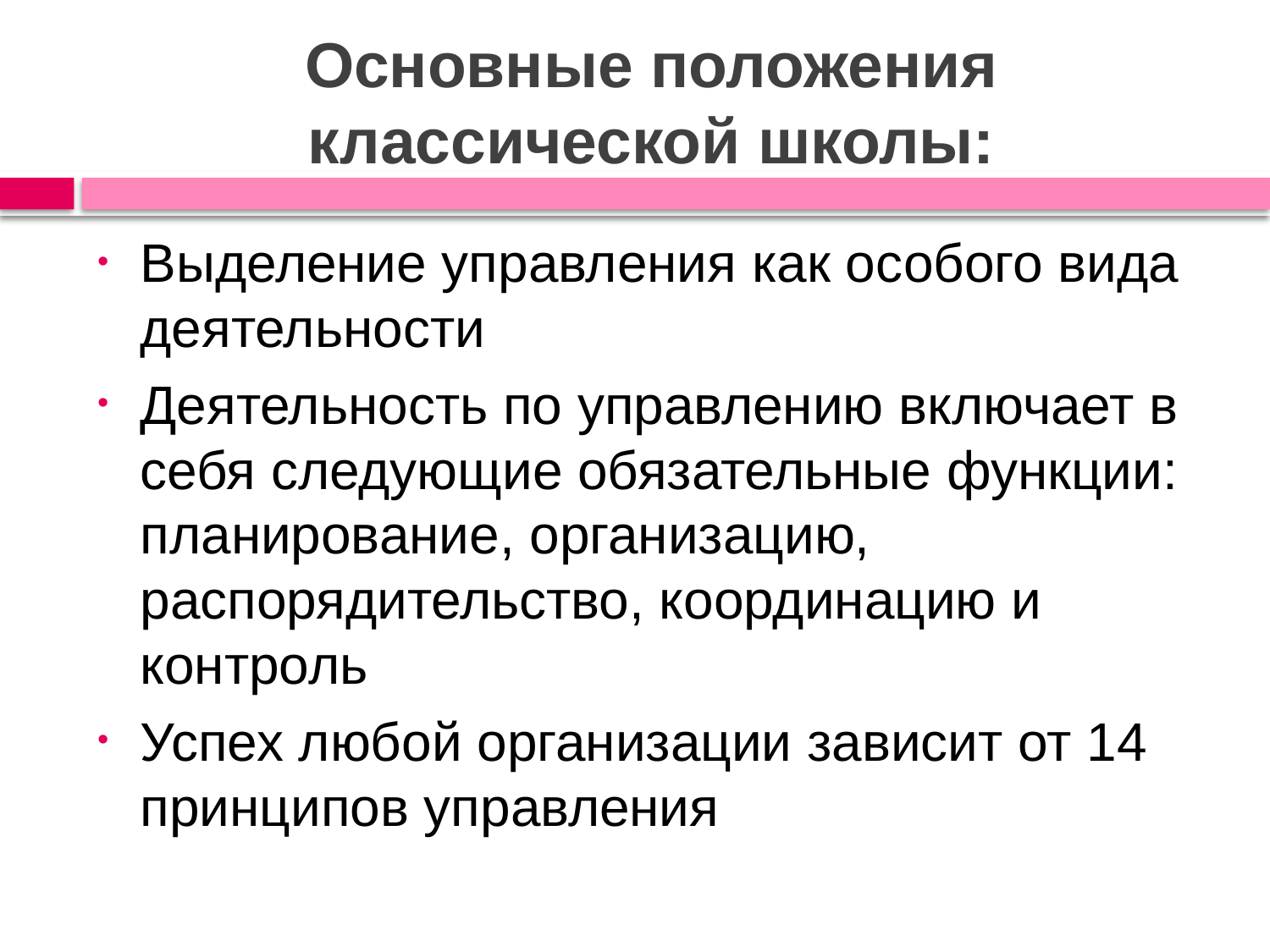

# Основные положения классической школы:
Выделение управления как особого вида деятельности
Деятельность по управлению включает в себя следующие обязательные функции: планирование, организацию, распорядительство, координацию и контроль
Успех любой организации зависит от 14 принципов управления